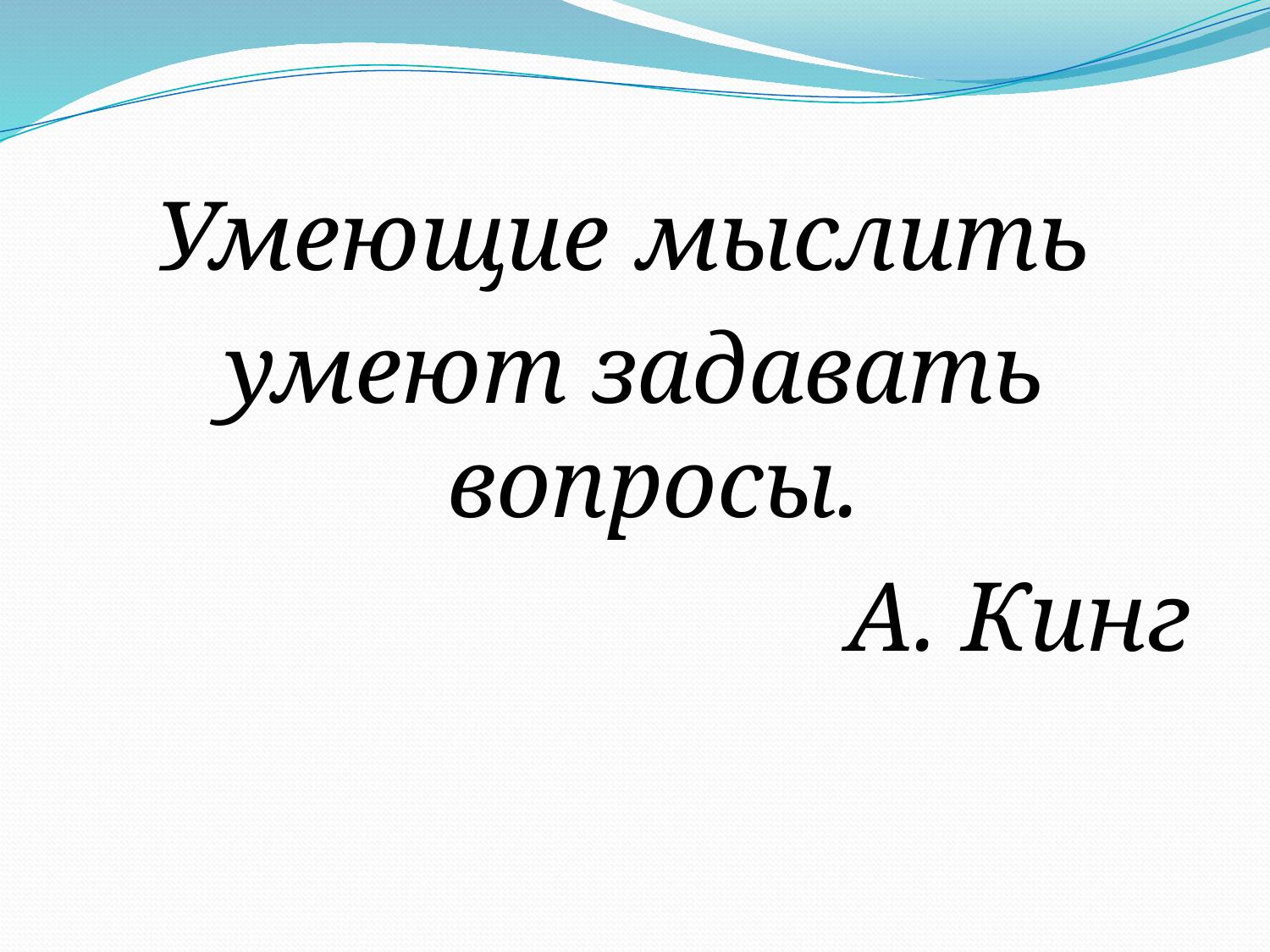

Умеющие мыслить
умеют задавать вопросы.
А. Кинг